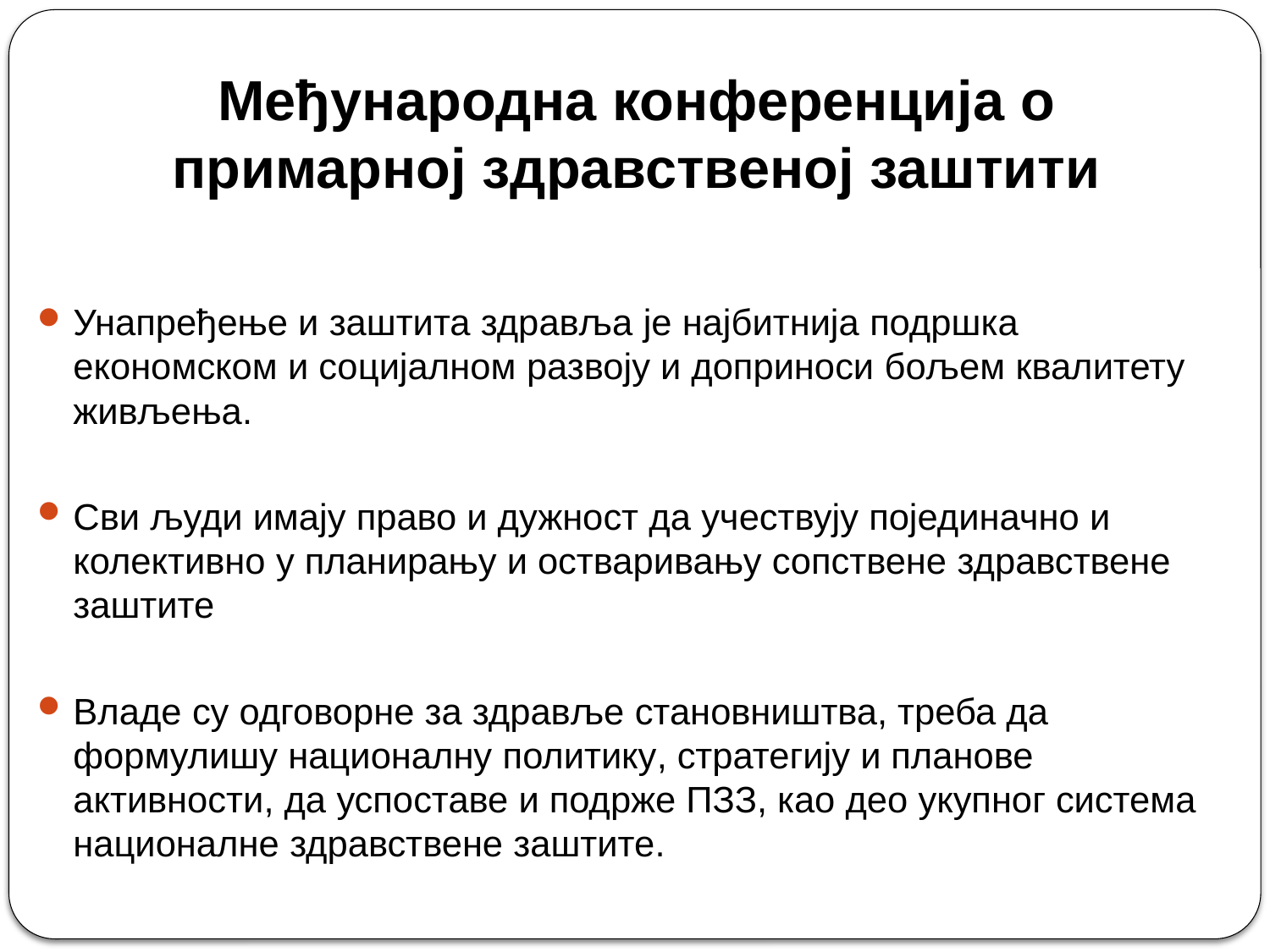

# Међународна конференција о примарној здравственој заштити

Унапређење и заштита здравља је најбитнија подршка економском и социјалном развоју и доприноси бољем квалитету живљења.

Сви људи имају право и дужност да учествују појединачно и колективно у планирању и остваривању сопствене здравствене заштите

Владе су одговорне за здравље становништва, треба да   формулишу националну политику, стратегију и планове активности, да успоставе и подрже ПЗЗ, као део укупног система националне здравствене заштите.